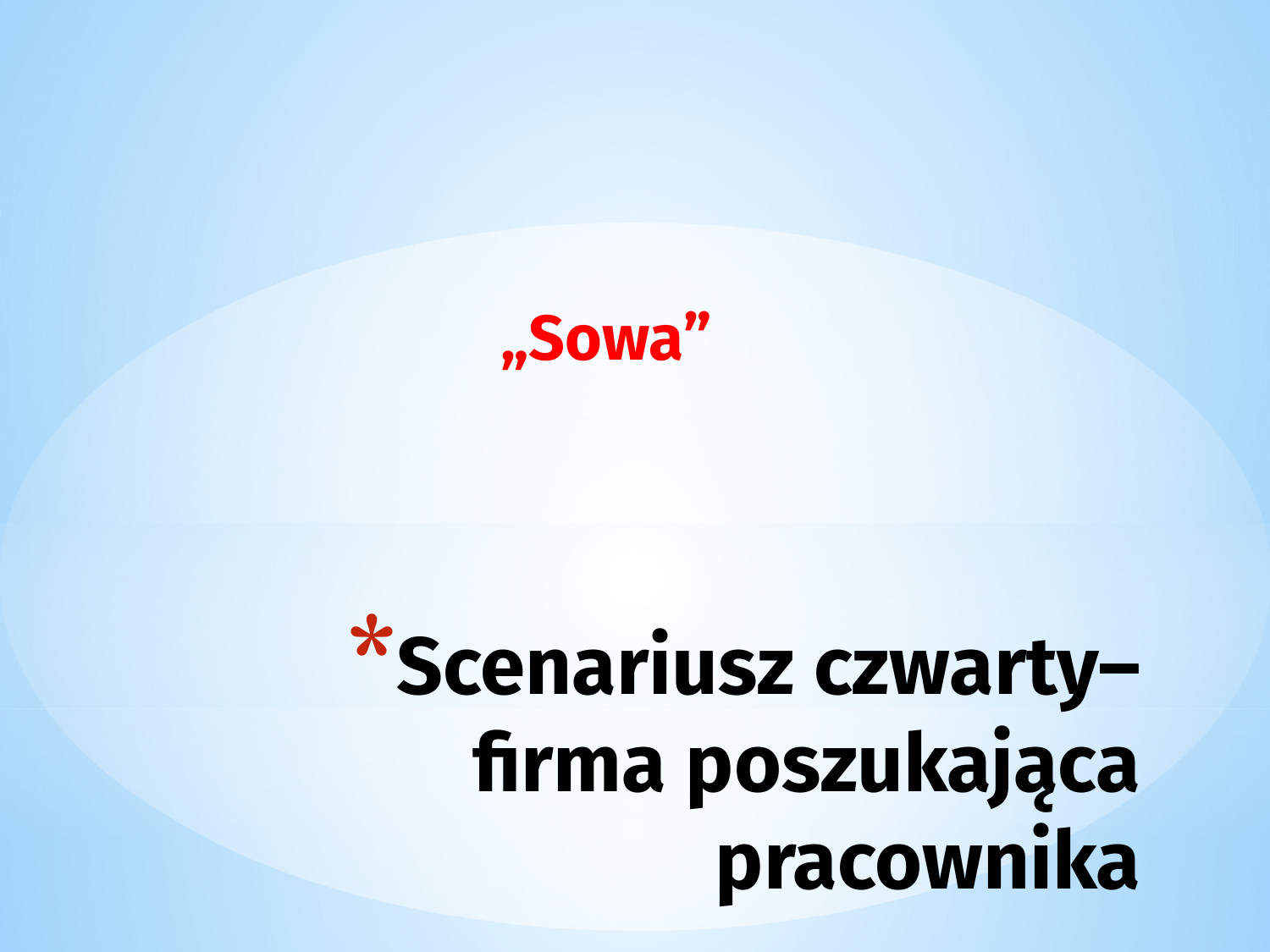

„Sowa”
# Scenariusz czwarty– firma poszukająca pracownika